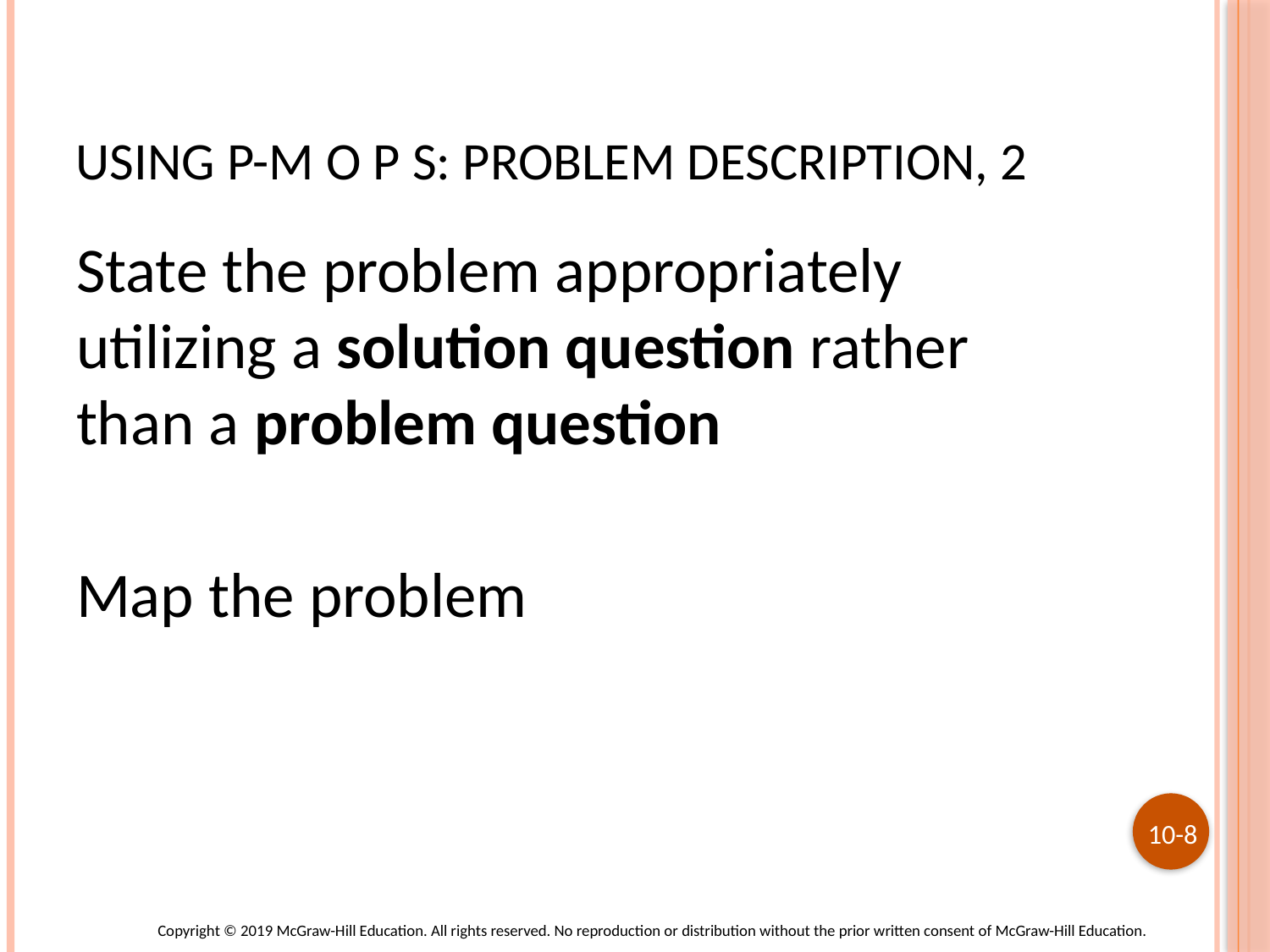

# Using P-m o p s: Problem Description, 2
State the problem appropriately utilizing a solution question rather than a problem question

Map the problem